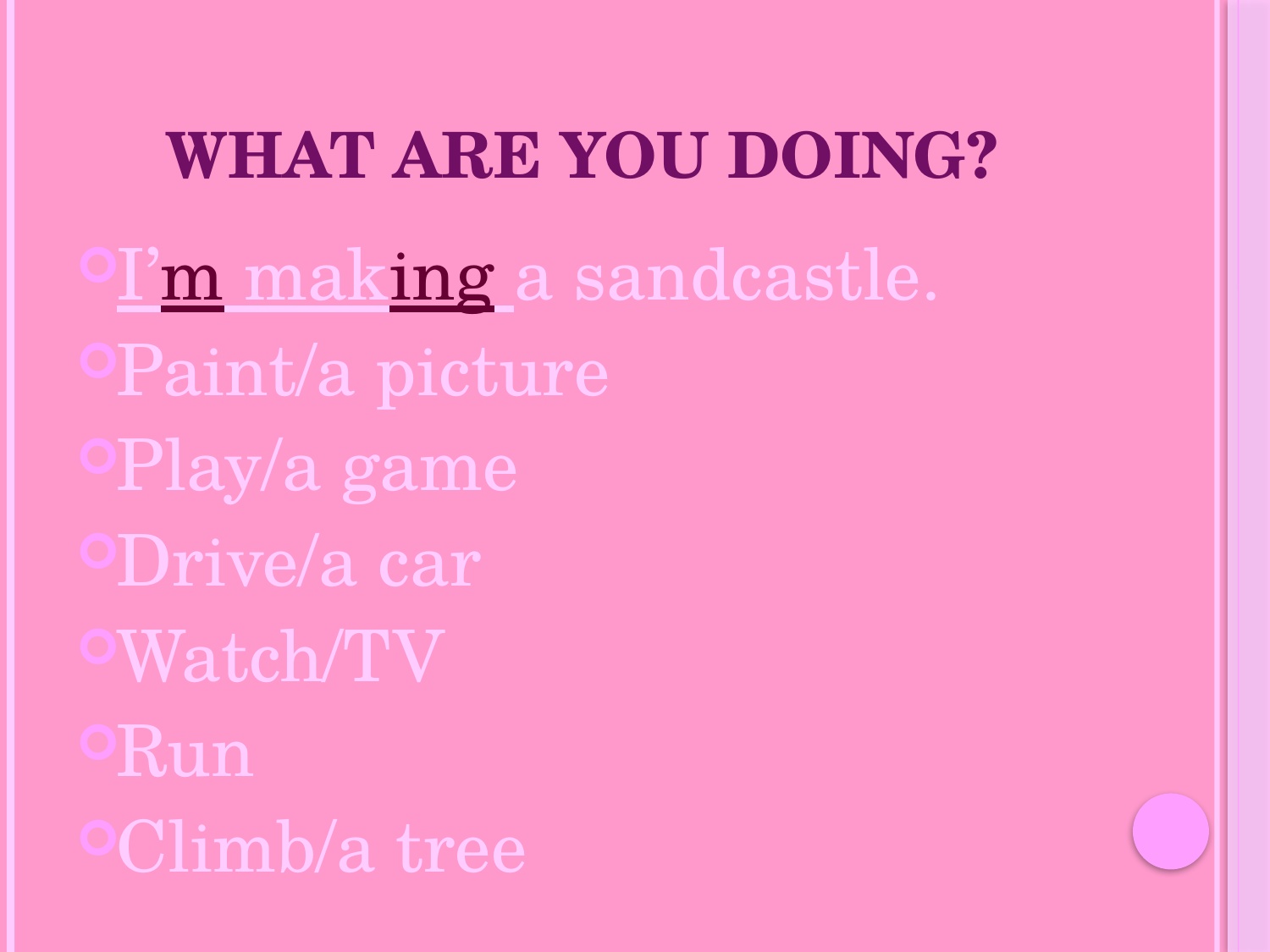

# WHAT ARE YOU DOING?
I’m making a sandcastle.
Paint/a picture
Play/a game
Drive/a car
Watch/TV
Run
Climb/a tree